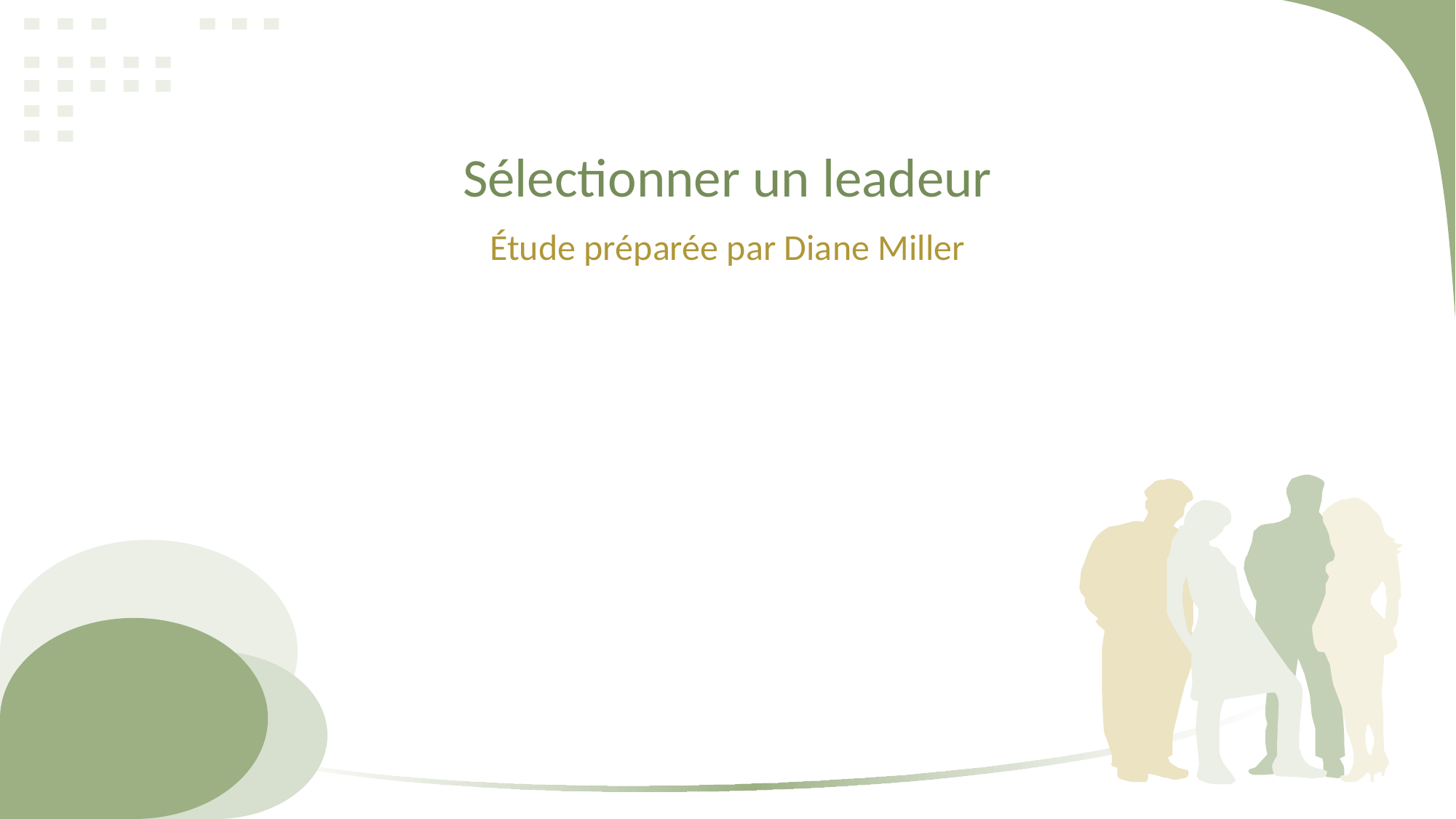

# Sélectionner un leadeur
Étude préparée par Diane Miller